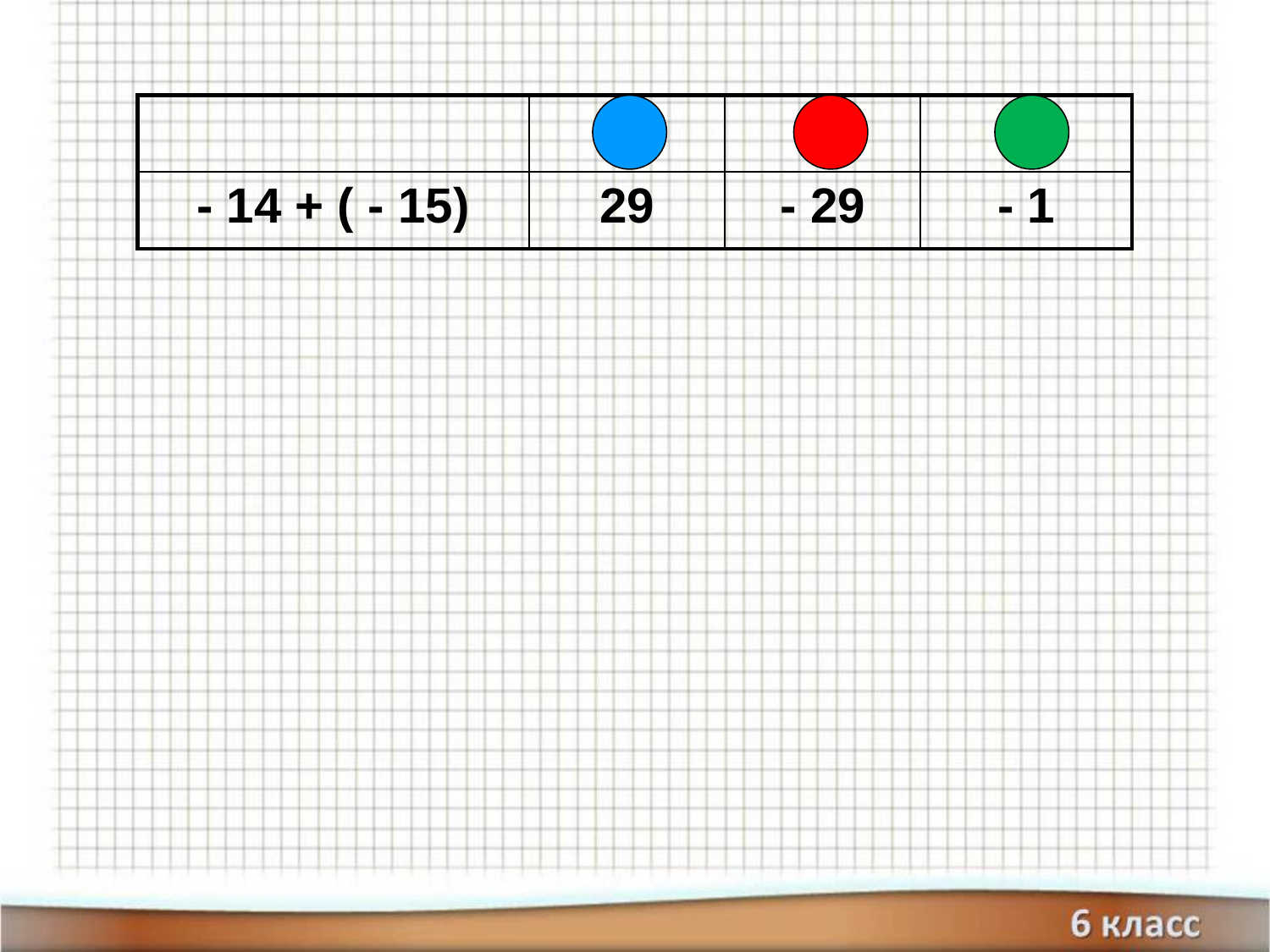

|  |  |  |  |
| --- | --- | --- | --- |
| - 14 + ( - 15) | 29 | - 29 | - 1 |